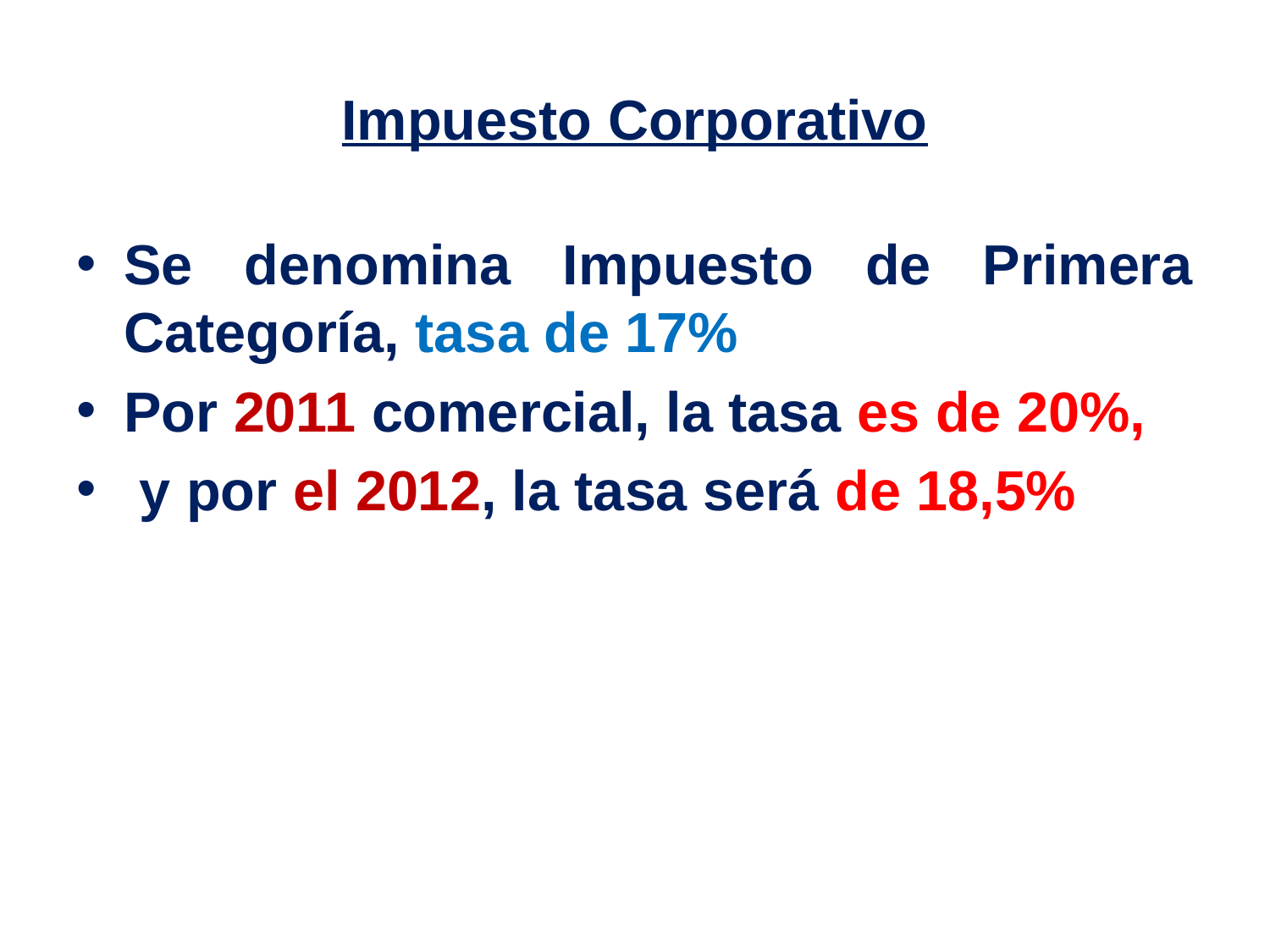

# Impuesto Corporativo
Se denomina Impuesto de Primera Categoría, tasa de 17%
Por 2011 comercial, la tasa es de 20%,
 y por el 2012, la tasa será de 18,5%